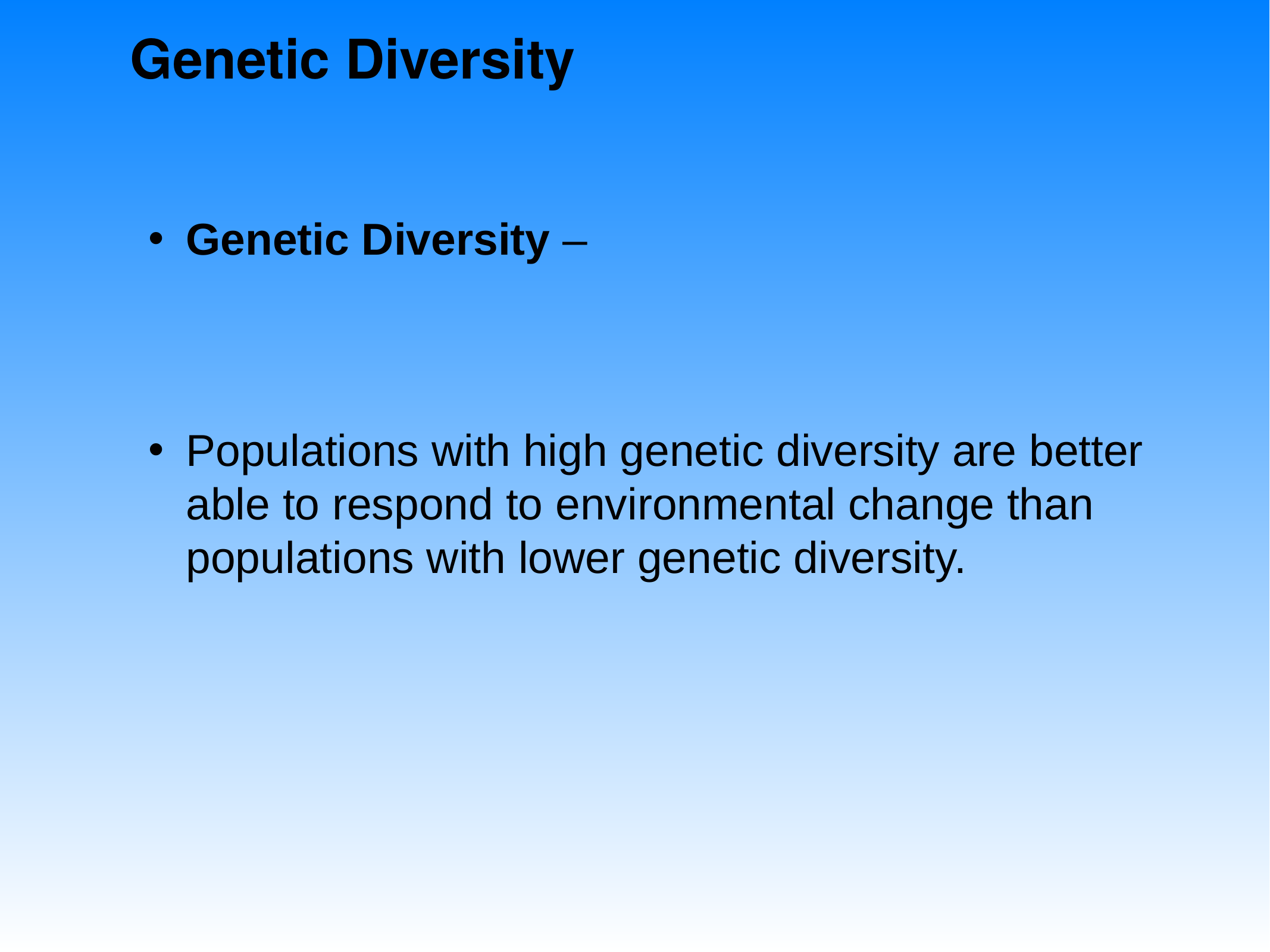

Genetic Diversity
Genetic Diversity –

Populations with high genetic diversity are better able to respond to environmental change than populations with lower genetic diversity.